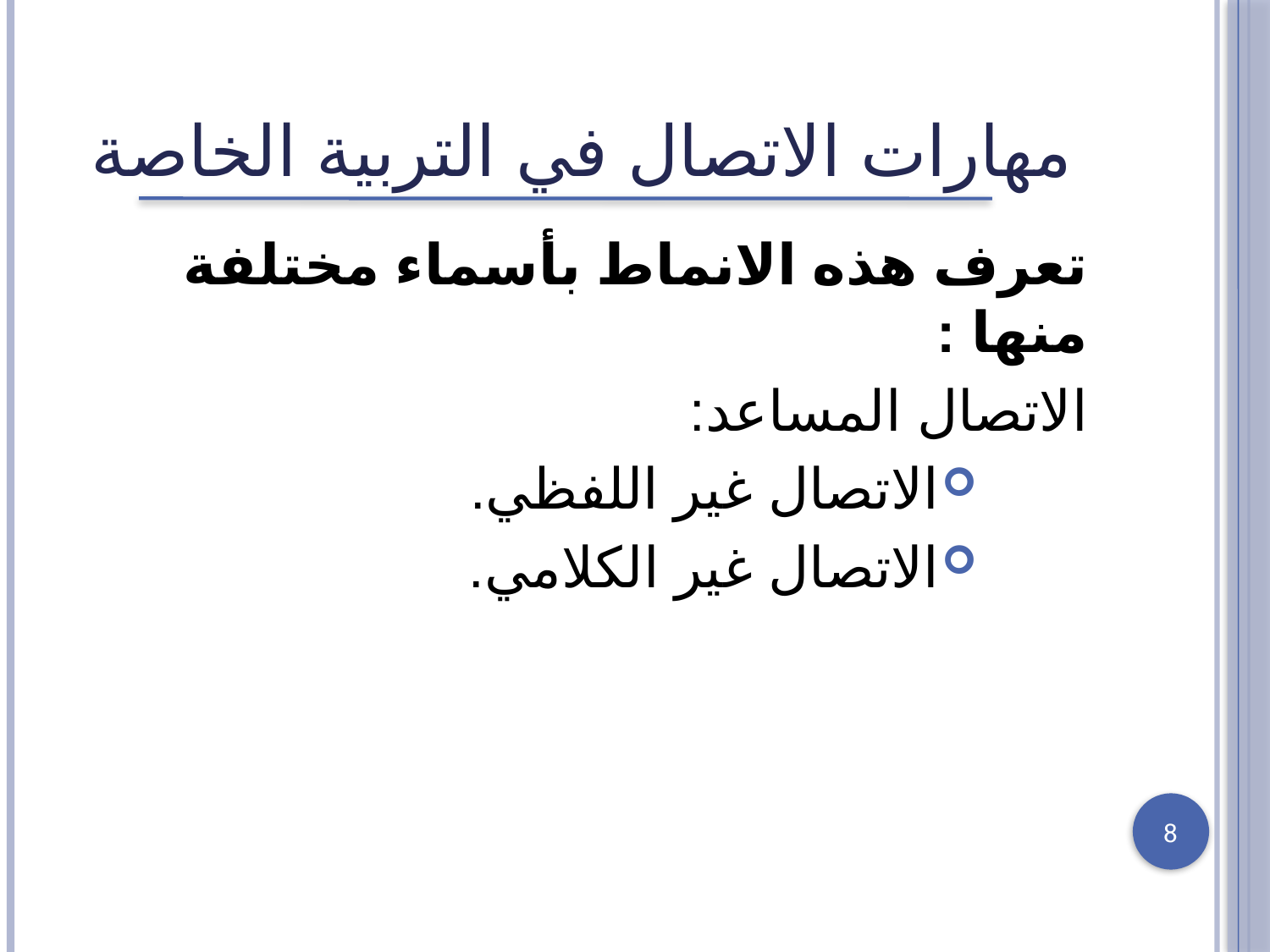

# مهارات الاتصال في التربية الخاصة
تعرف هذه الانماط بأسماء مختلفة منها :
الاتصال المساعد:
الاتصال غير اللفظي.
الاتصال غير الكلامي.
8